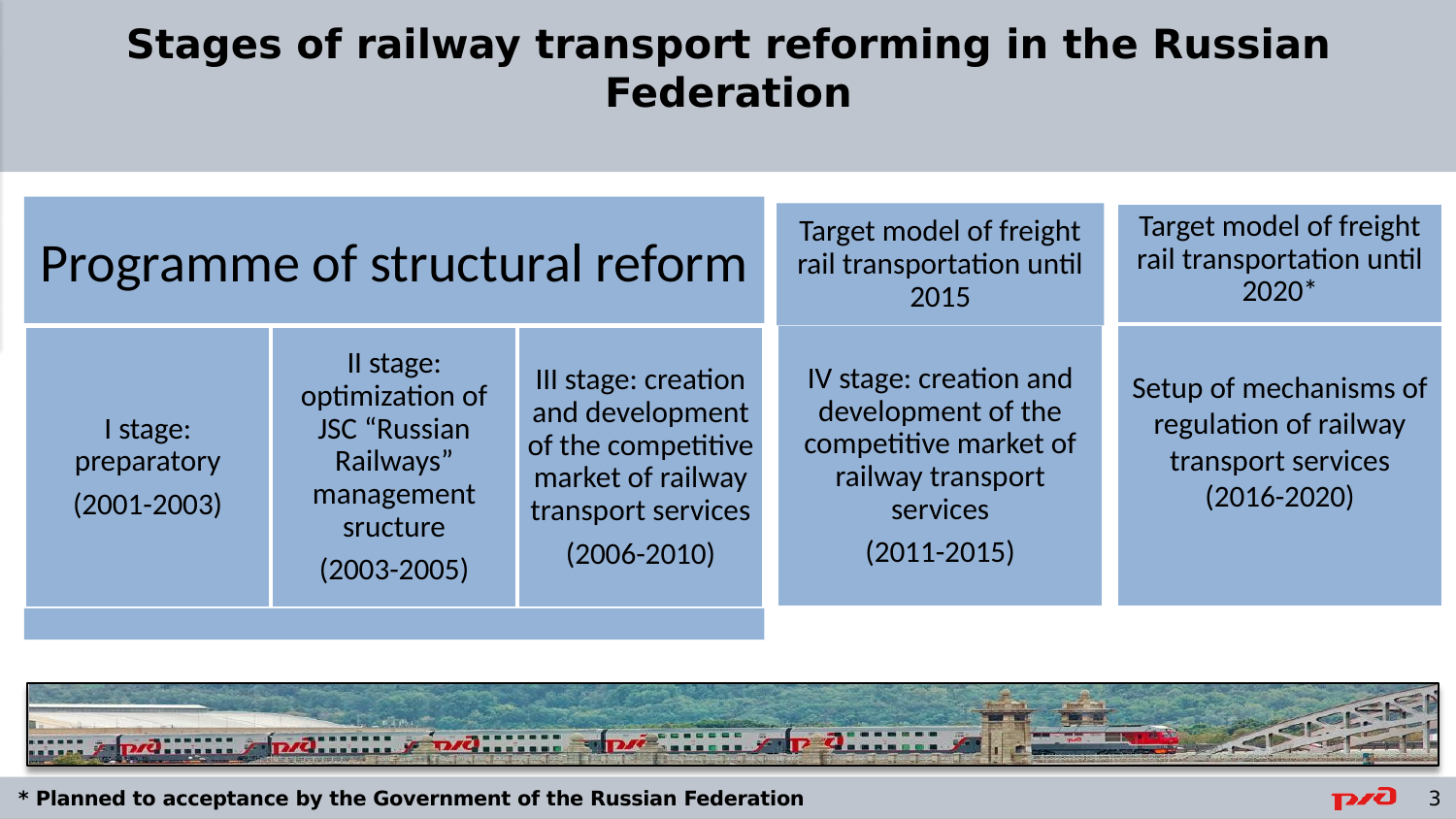

# Stages of railway transport reforming in the Russian Federation
Programme of structural reform
I stage: preparatory
(2001-2003)
II stage: optimization of JSC “Russian Railways” management sructure
(2003-2005)
III stage: creation and development of the competitive market of railway transport services
(2006-2010)

Target model of freight rail transportation until 2015

Target model of freight rail transportation until 2020*

IV stage: creation and development of the competitive market of railway transport services
(2011-2015)

Setup of mechanisms of regulation of railway transport services (2016-2020)

3
* Planned to acceptance by the Government of the Russian Federation